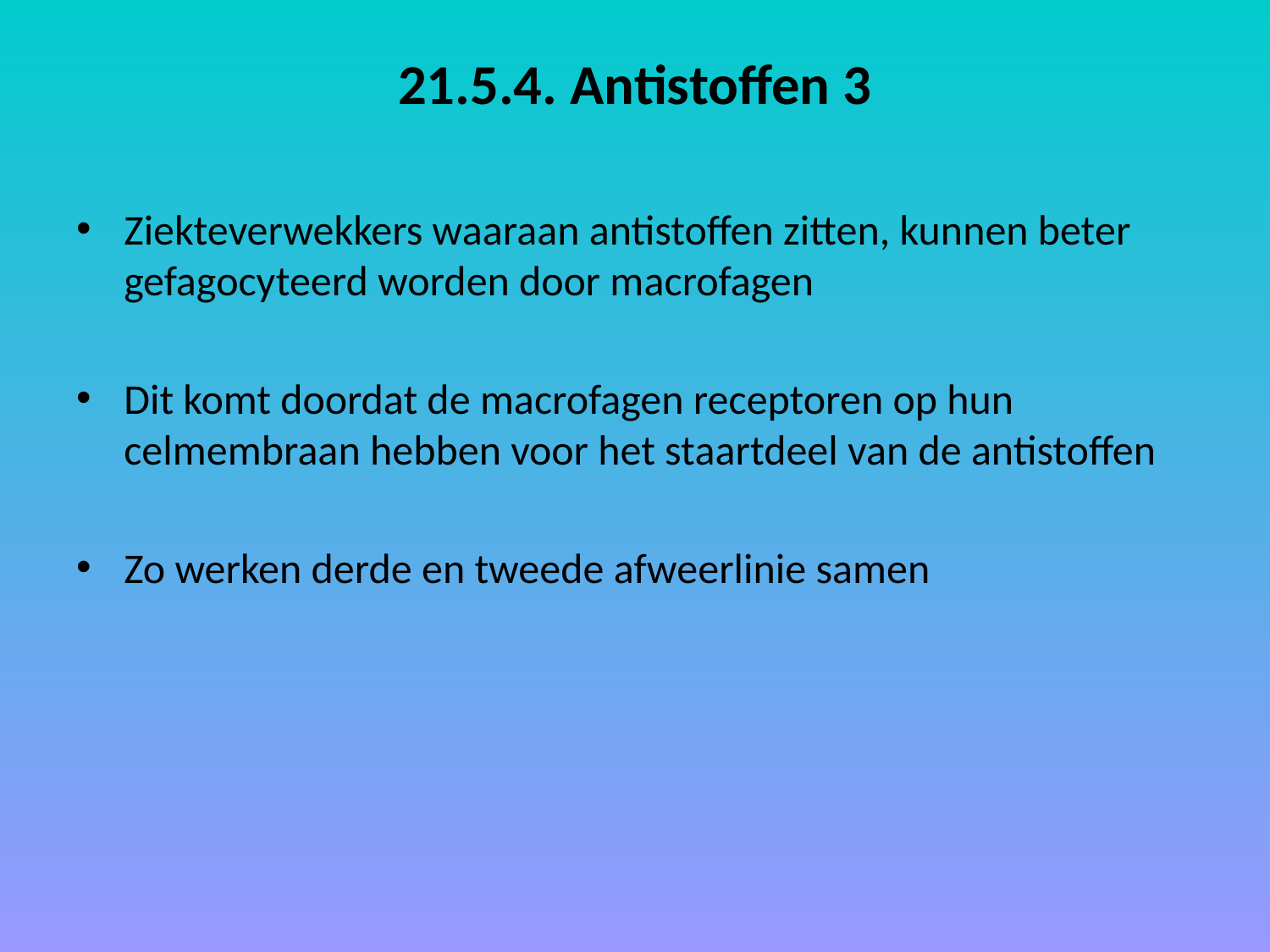

# 21.5.4. Antistoffen 3
Ziekteverwekkers waaraan antistoffen zitten, kunnen beter gefagocyteerd worden door macrofagen

Dit komt doordat de macrofagen receptoren op hun celmembraan hebben voor het staartdeel van de antistoffen

Zo werken derde en tweede afweerlinie samen